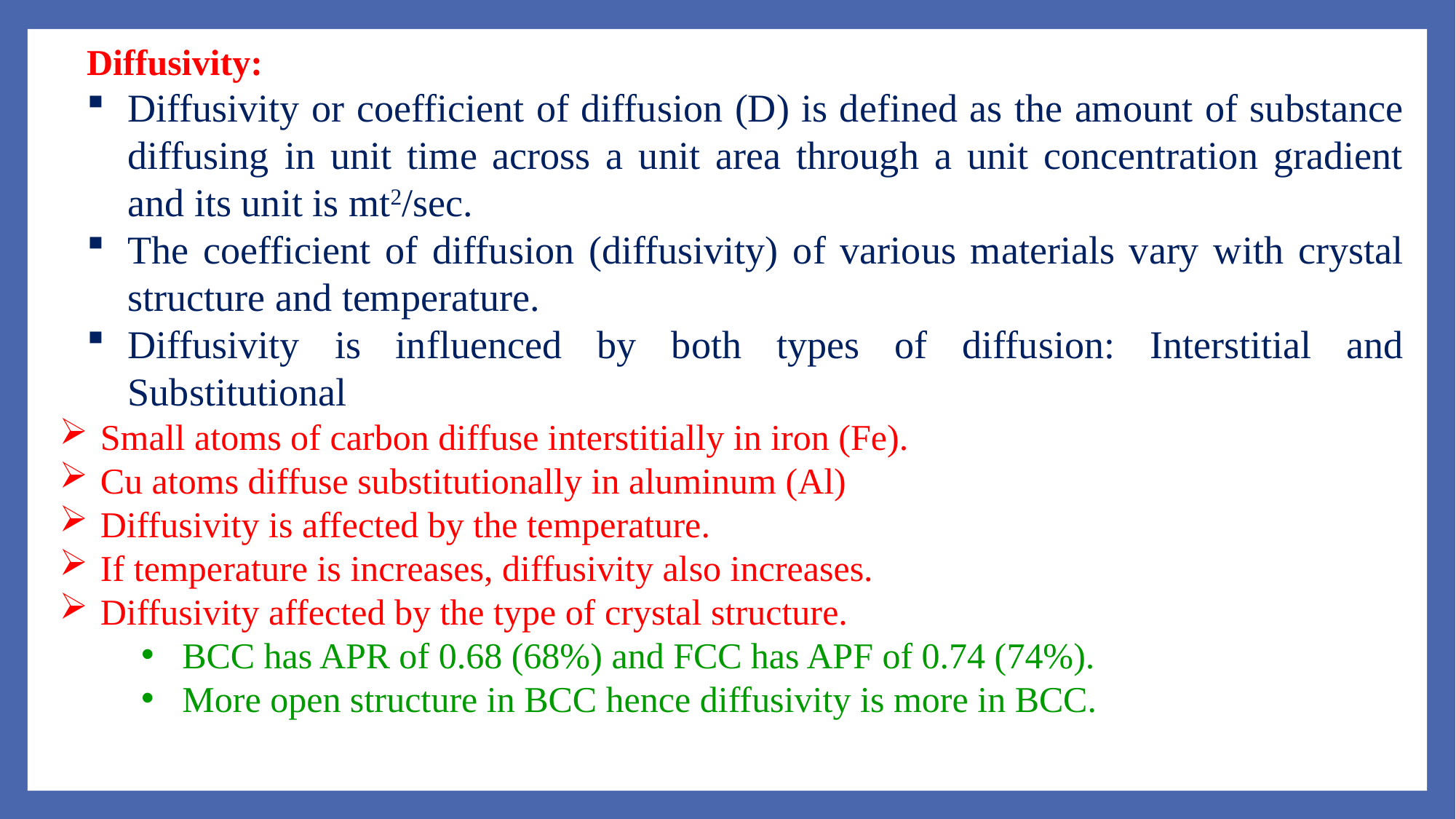

Diffusivity:
Diffusivity or coefficient of diffusion (D) is defined as the amount of substance diffusing in unit time across a unit area through a unit concentration gradient and its unit is mt2/sec.
The coefficient of diffusion (diffusivity) of various materials vary with crystal structure and temperature.
Diffusivity is influenced by both types of diffusion: Interstitial and Substitutional
Small atoms of carbon diffuse interstitially in iron (Fe).
Cu atoms diffuse substitutionally in aluminum (Al)
Diffusivity is affected by the temperature.
If temperature is increases, diffusivity also increases.
Diffusivity affected by the type of crystal structure.
BCC has APR of 0.68 (68%) and FCC has APF of 0.74 (74%).
More open structure in BCC hence diffusivity is more in BCC.